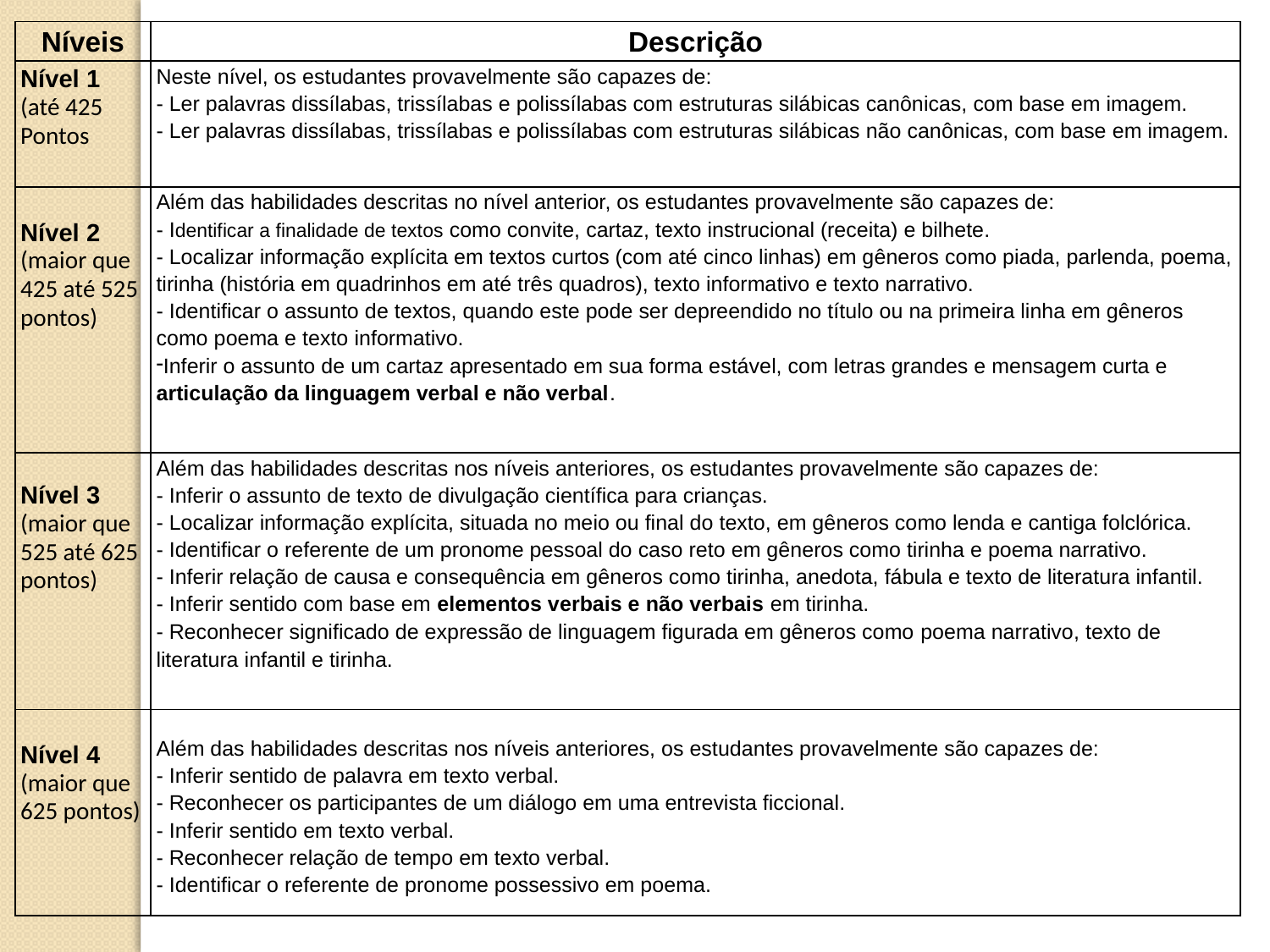

| Níveis | Descrição |
| --- | --- |
| Nível 1 (até 425 Pontos | Neste nível, os estudantes provavelmente são capazes de: - Ler palavras dissílabas, trissílabas e polissílabas com estruturas silábicas canônicas, com base em imagem. - Ler palavras dissílabas, trissílabas e polissílabas com estruturas silábicas não canônicas, com base em imagem. |
| Nível 2 (maior que 425 até 525 pontos) | Além das habilidades descritas no nível anterior, os estudantes provavelmente são capazes de: - Identificar a finalidade de textos como convite, cartaz, texto instrucional (receita) e bilhete. - Localizar informação explícita em textos curtos (com até cinco linhas) em gêneros como piada, parlenda, poema, tirinha (história em quadrinhos em até três quadros), texto informativo e texto narrativo. - Identificar o assunto de textos, quando este pode ser depreendido no título ou na primeira linha em gêneros como poema e texto informativo. Inferir o assunto de um cartaz apresentado em sua forma estável, com letras grandes e mensagem curta e articulação da linguagem verbal e não verbal. |
| Nível 3 (maior que 525 até 625 pontos) | Além das habilidades descritas nos níveis anteriores, os estudantes provavelmente são capazes de: - Inferir o assunto de texto de divulgação científica para crianças. - Localizar informação explícita, situada no meio ou final do texto, em gêneros como lenda e cantiga folclórica. - Identificar o referente de um pronome pessoal do caso reto em gêneros como tirinha e poema narrativo. - Inferir relação de causa e consequência em gêneros como tirinha, anedota, fábula e texto de literatura infantil. - Inferir sentido com base em elementos verbais e não verbais em tirinha. - Reconhecer significado de expressão de linguagem figurada em gêneros como poema narrativo, texto de literatura infantil e tirinha. |
| Nível 4 (maior que 625 pontos) | Além das habilidades descritas nos níveis anteriores, os estudantes provavelmente são capazes de: - Inferir sentido de palavra em texto verbal. - Reconhecer os participantes de um diálogo em uma entrevista ficcional. - Inferir sentido em texto verbal. - Reconhecer relação de tempo em texto verbal. - Identificar o referente de pronome possessivo em poema. |